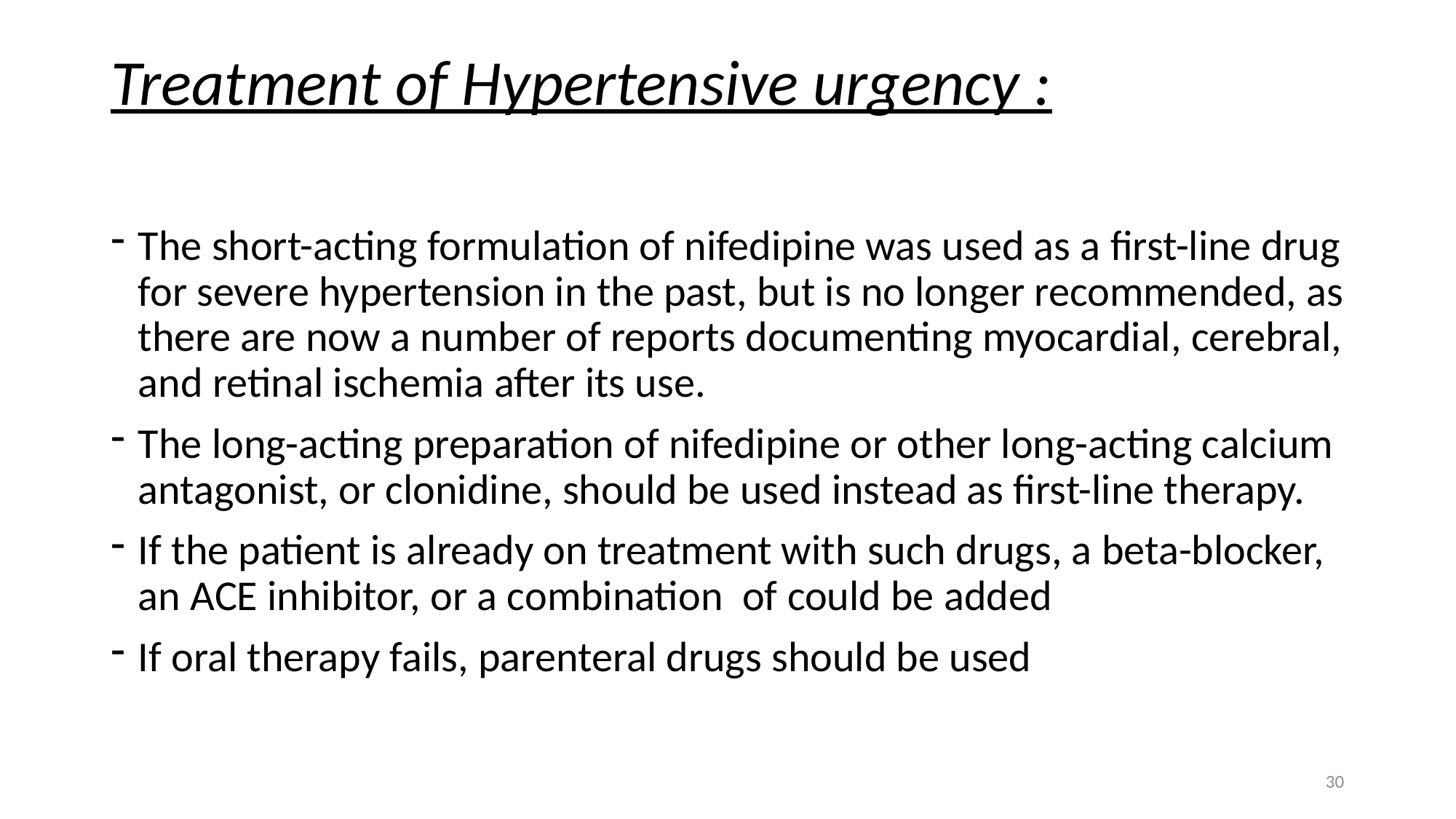

# Treatment of Hypertensive urgency :
The short-acting formulation of nifedipine was used as a first-line drug for severe hypertension in the past, but is no longer recommended, as there are now a number of reports documenting myocardial, cerebral, and retinal ischemia after its use.
The long-acting preparation of nifedipine or other long-acting calcium antagonist, or clonidine, should be used instead as first-line therapy.
If the patient is already on treatment with such drugs, a beta-blocker, an ACE inhibitor, or a combination  of could be added
If oral therapy fails, parenteral drugs should be used

30